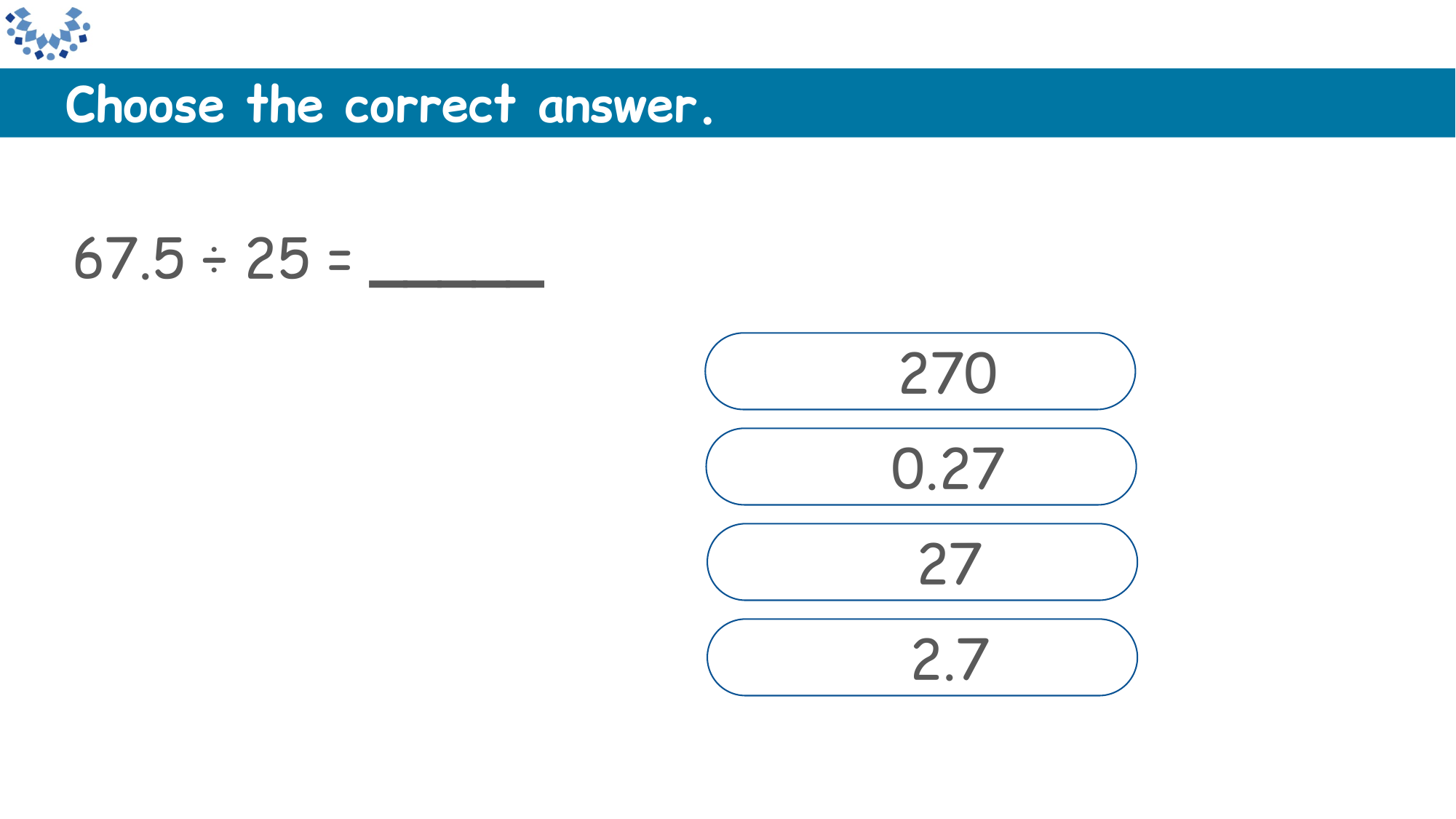

Choose the correct answer.
67.5 ÷ 25 = _____
270

0.27
27
2.7